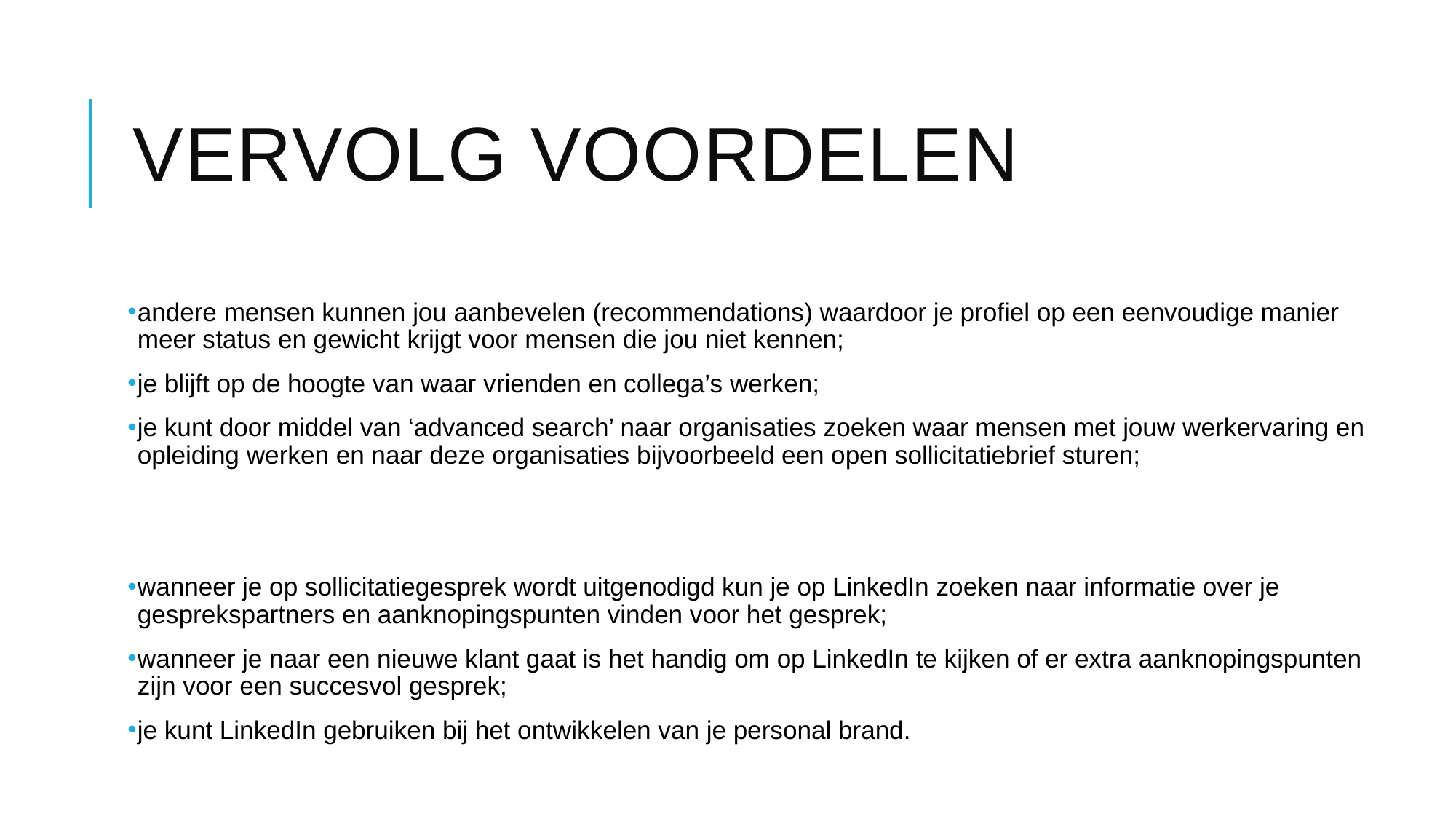

# Vervolg voordelen

andere mensen kunnen jou aanbevelen (recommendations) waardoor je profiel op een eenvoudige manier meer status en gewicht krijgt voor mensen die jou niet kennen;
je blijft op de hoogte van waar vrienden en collega’s werken;
je kunt door middel van ‘advanced search’ naar organisaties zoeken waar mensen met jouw werkervaring en opleiding werken en naar deze organisaties bijvoorbeeld een open sollicitatiebrief sturen;

wanneer je op sollicitatiegesprek wordt uitgenodigd kun je op LinkedIn zoeken naar informatie over je gesprekspartners en aanknopingspunten vinden voor het gesprek;
wanneer je naar een nieuwe klant gaat is het handig om op LinkedIn te kijken of er extra aanknopingspunten zijn voor een succesvol gesprek;
je kunt LinkedIn gebruiken bij het ontwikkelen van je personal brand.